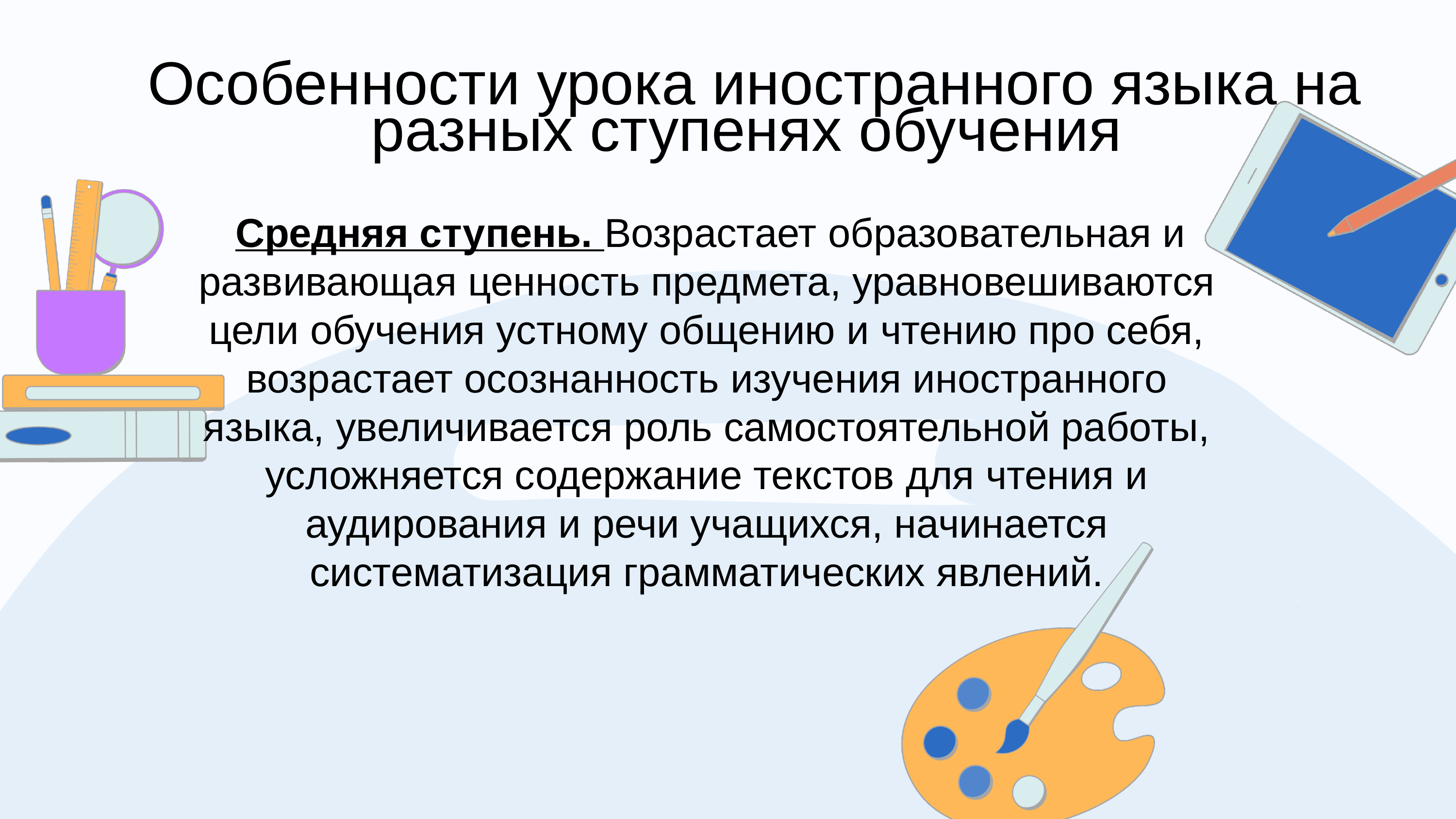

Особенности урока иностранного языка на разных ступенях обучения

 Средняя ступень. Возрастает образовательная и развивающая ценность предмета, уравновешиваются цели обучения устному общению и чтению про себя, возрастает осознанность изучения иностранного языка, увеличивается роль самостоятельной работы, усложняется содержание текстов для чтения и аудирования и речи учащихся, начинается систематизация грамматических явлений.